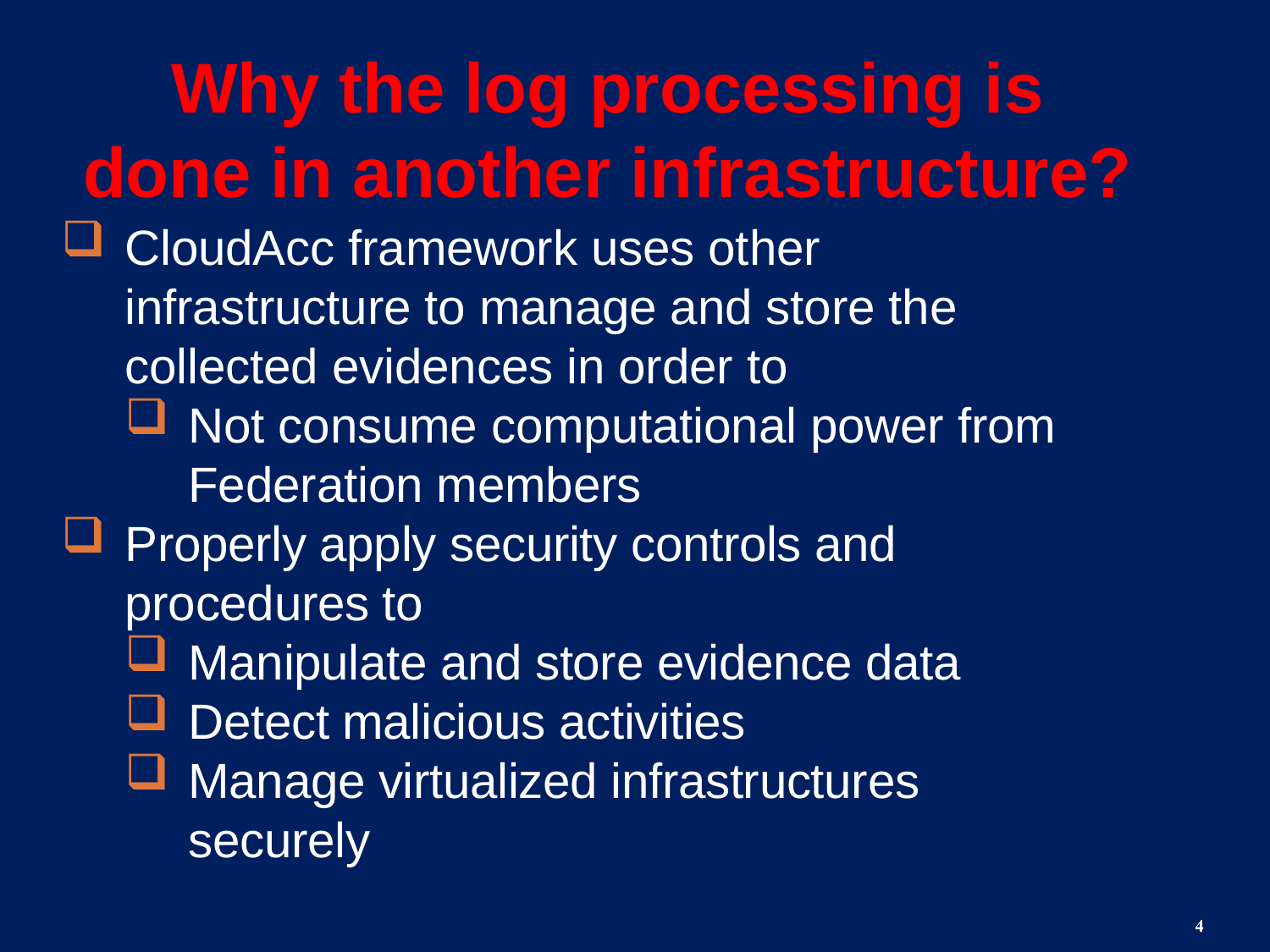

Why the log processing is
done in another infrastructure?
CloudAcc framework uses other infrastructure to manage and store the collected evidences in order to
Not consume computational power from Federation members
Properly apply security controls and procedures to
Manipulate and store evidence data
Detect malicious activities
Manage virtualized infrastructures securely